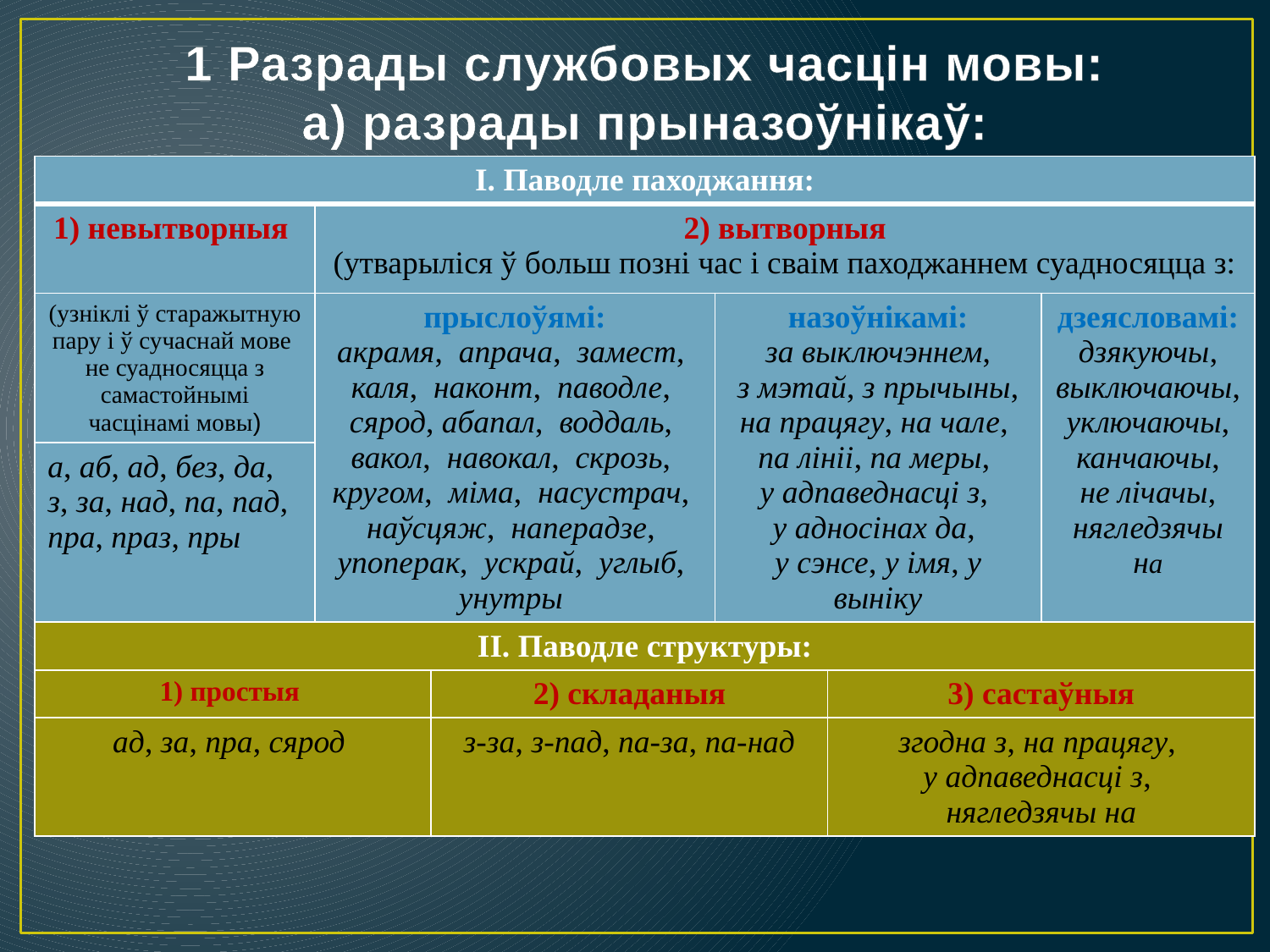

# 1 Разрады службовых часцін мовы: а) разрады прыназоўнікаў:
| І. Паводле паходжання: |  |  |  |  |  |
| --- | --- | --- | --- | --- | --- |
| 1) невытворныя | 2) вытворныя (утварыліся ў больш позні час і сваім паходжаннем суадносяцца з: |  |  |  |  |
| (узніклі ў старажытную пару і ў сучаснай мове не суадносяцца з самастойнымі часцінамі мовы) | прыслоўямі: акрамя, апрача, замест, каля, наконт, паводле, сярод, абапал, воддаль, вакол, навокал, скрозь, кругом, міма, насустрач, наўсцяж, наперадзе, упоперак, ускрай, углыб, унутры |  | назоўнікамі: за выключэннем, з мэтай, з прычыны, на працягу, на чале, па лініі, па меры, у адпаведнасці з, у адносінах да, у сэнсе, у імя, у выніку |  | дзеясловамі: дзякуючы, выключаючы, уключаючы, канчаючы, не лічачы, нягледзячы на |
| а, аб, ад, без, да, з, за, над, па, пад, пра, праз, пры |  |  |  |  |  |
| ІІ. Паводле структуры: |  |  |  |  |  |
| 1) простыя |  | 2) складаныя |  | 3) састаўныя |  |
| ад, за, пра, сярод |  | з-за, з-пад, па-за, па-над |  | згодна з, на працягу, у адпаведнасці з, нягледзячы на |  |